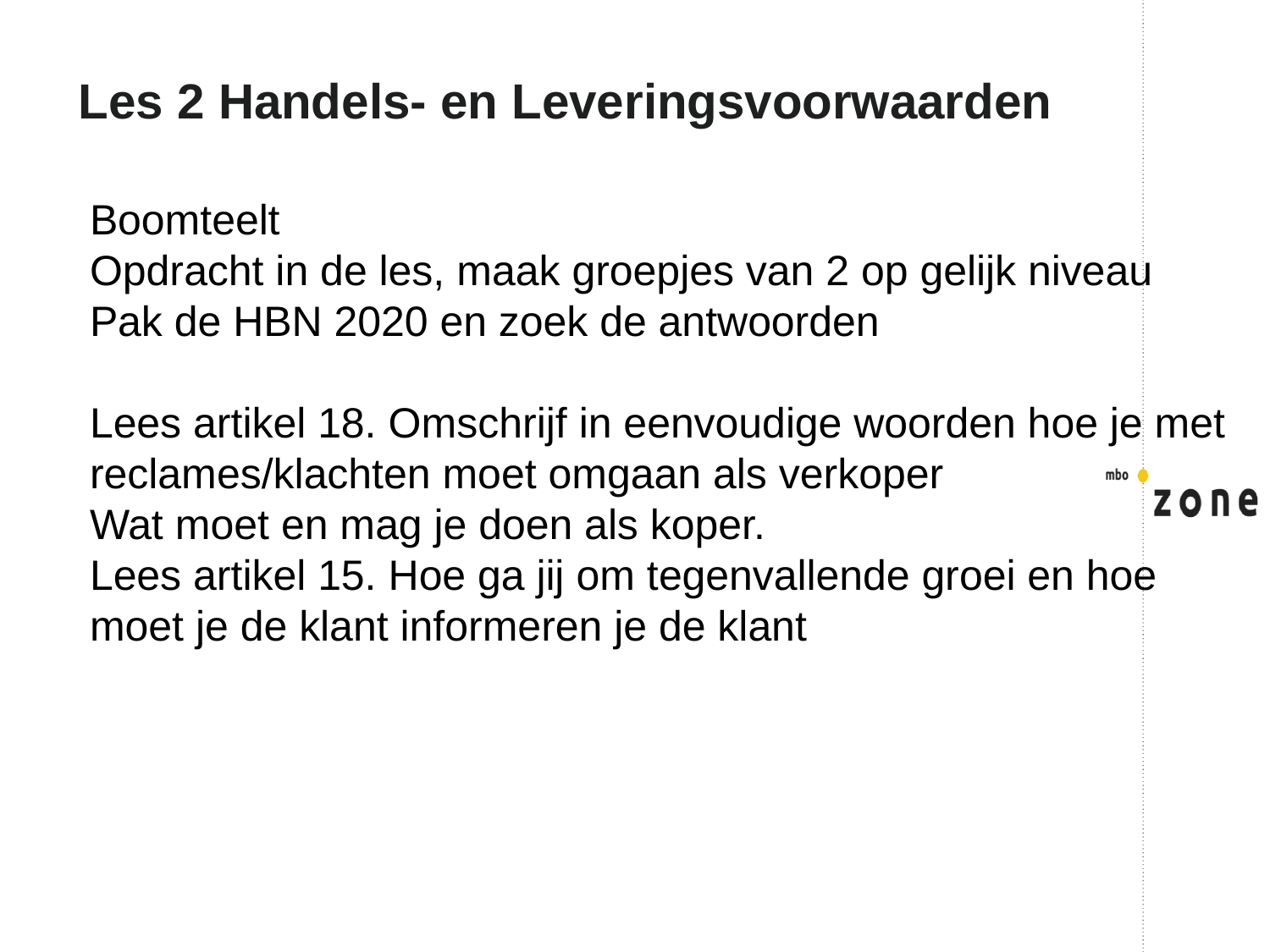

# Les 2 Handels- en Leveringsvoorwaarden
Boomteelt
Opdracht in de les, maak groepjes van 2 op gelijk niveau
Pak de HBN 2020 en zoek de antwoorden

Lees artikel 18. Omschrijf in eenvoudige woorden hoe je met reclames/klachten moet omgaan als verkoper
Wat moet en mag je doen als koper.
Lees artikel 15. Hoe ga jij om tegenvallende groei en hoe
moet je de klant informeren je de klant